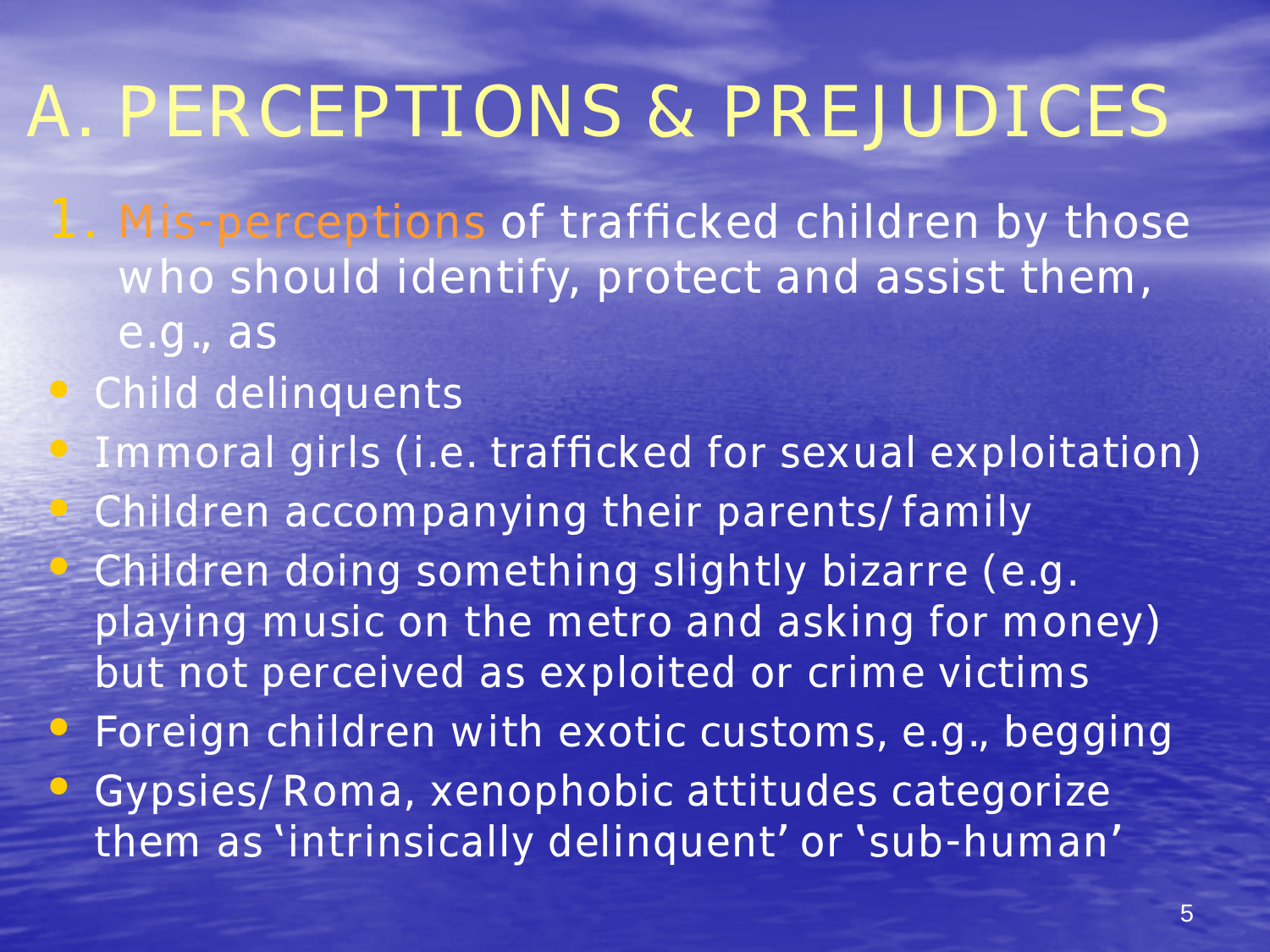

# A. PERCEPTIONS & PREJUDICES
Mis-perceptions of trafficked children by those who should identify, protect and assist them, e.g., as
Child delinquents
Immoral girls (i.e. trafficked for sexual exploitation)
Children accompanying their parents/family
Children doing something slightly bizarre (e.g. playing music on the metro and asking for money) but not perceived as exploited or crime victims
Foreign children with exotic customs, e.g., begging
Gypsies/Roma, xenophobic attitudes categorize them as ‘intrinsically delinquent’ or ‘sub-human’

5